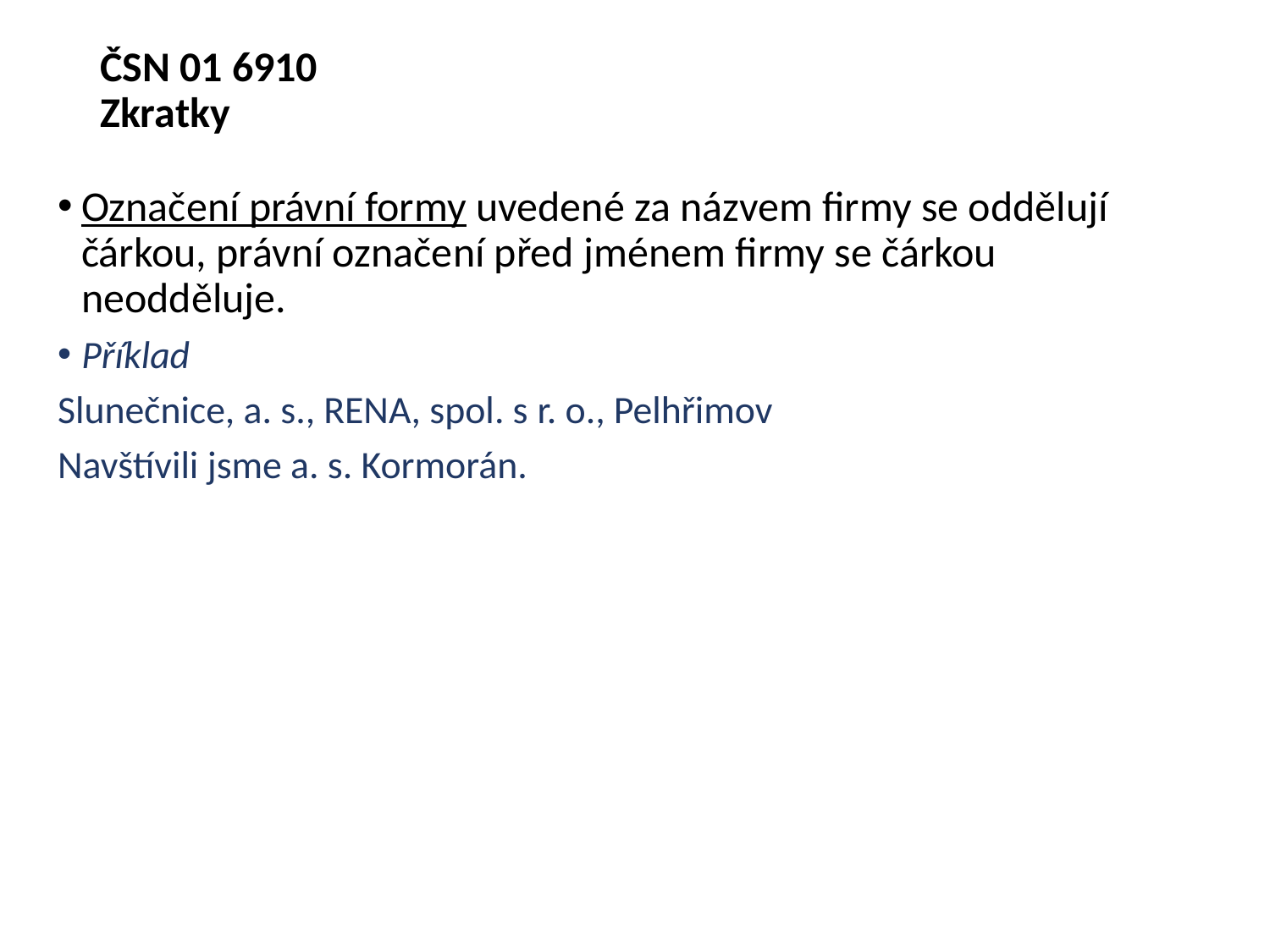

# ČSN 01 6910 Zkratky

Označení právní formy uvedené za názvem firmy se oddělují čárkou, právní označení před jménem firmy se čárkou neodděluje.
Příklad
Slunečnice, a. s., RENA, spol. s r. o., Pelhřimov
Navštívili jsme a. s. Kormorán.